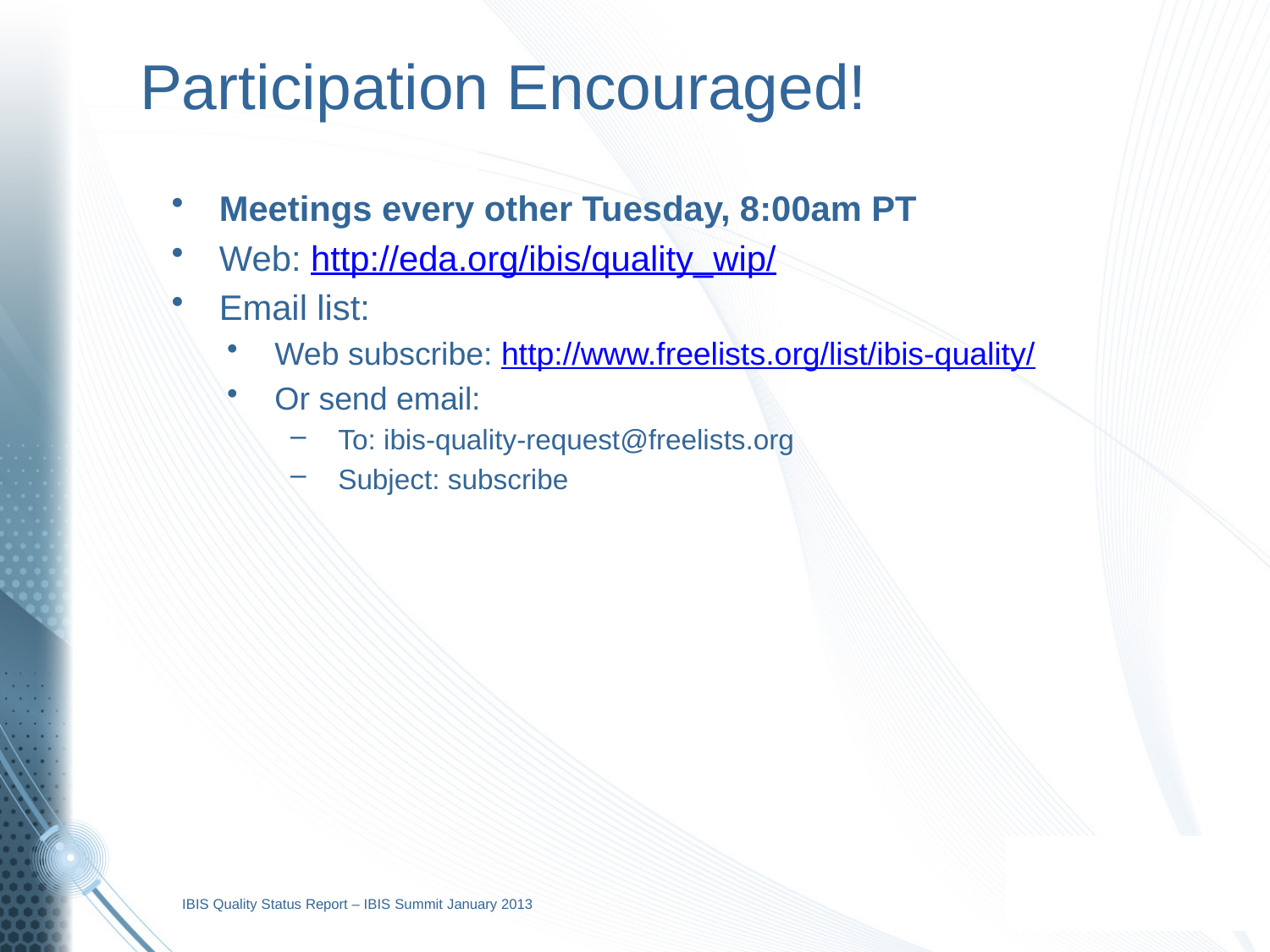

# Participation Encouraged!
Meetings every other Tuesday, 8:00am PT
Web: http://eda.org/ibis/quality_wip/
Email list:
Web subscribe: http://www.freelists.org/list/ibis-quality/
Or send email:
To: ibis-quality-request@freelists.org
Subject: subscribe

IBIS Quality Status Report – IBIS Summit January 2013